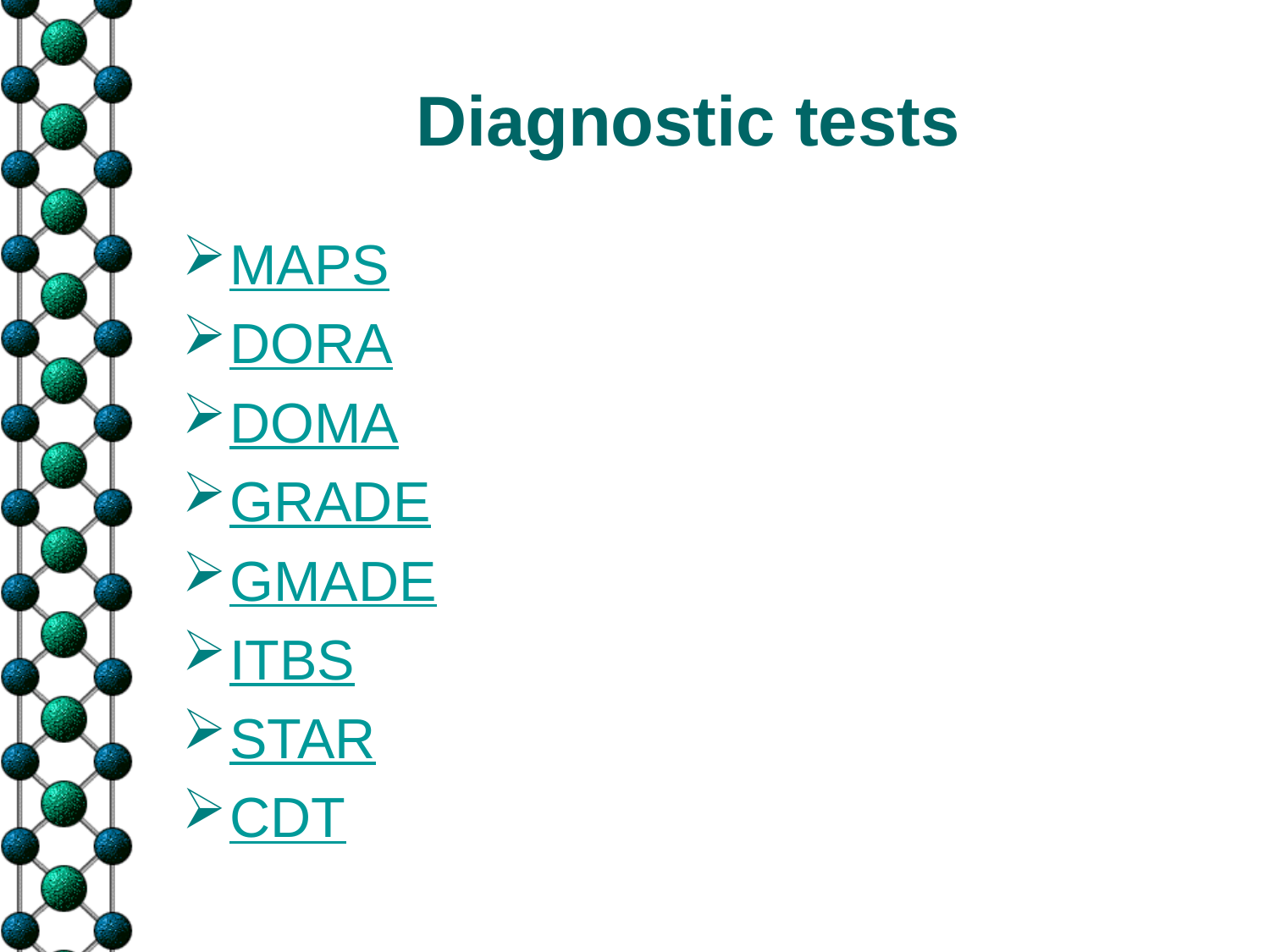

# Diagnostic tests
MAPS
DORA
DOMA
GRADE
GMADE
ITBS
STAR
CDT